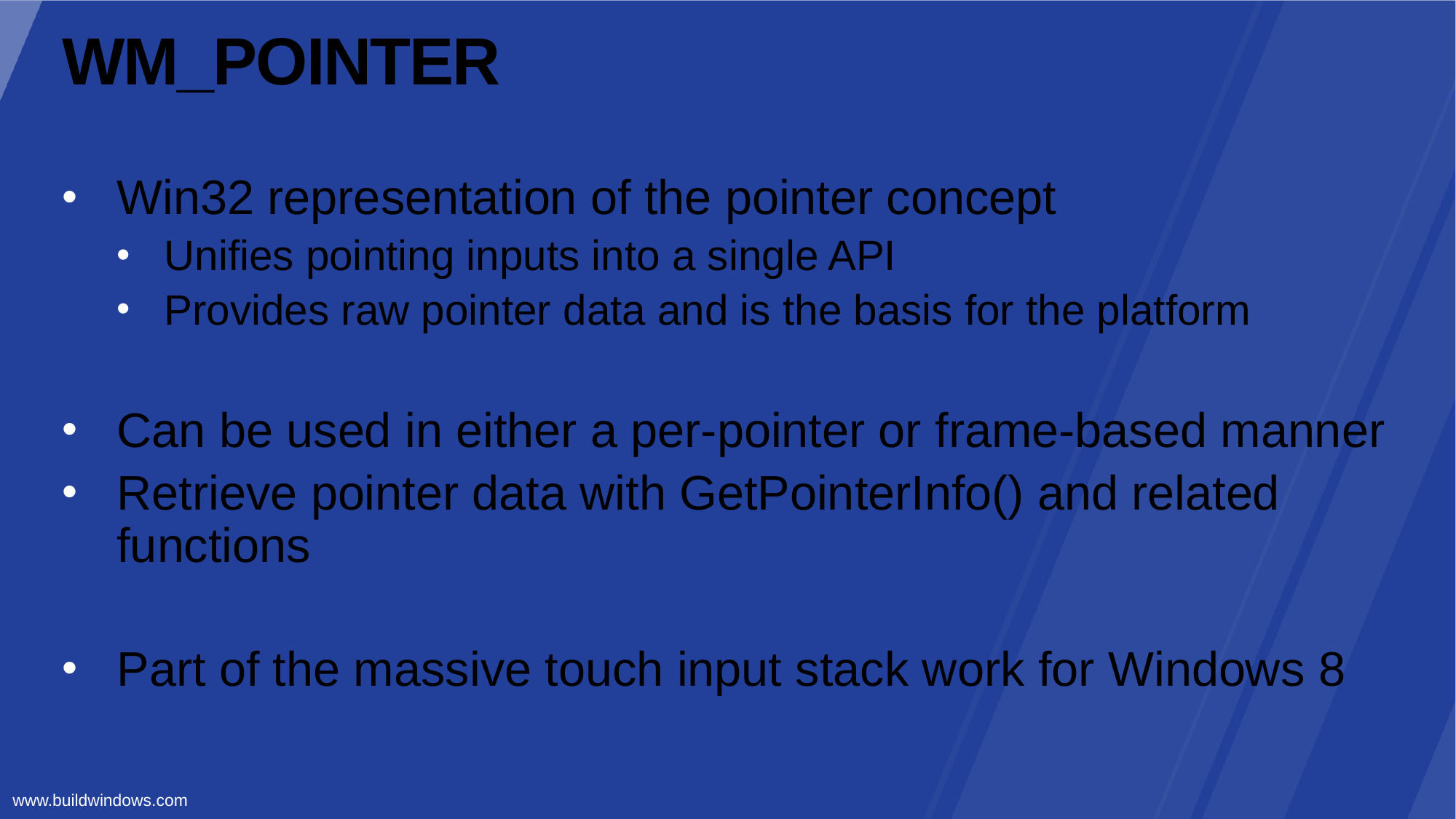

# WM_POINTER
Win32 representation of the pointer concept
Unifies pointing inputs into a single API
Provides raw pointer data and is the basis for the platform

Can be used in either a per-pointer or frame-based manner
Retrieve pointer data with GetPointerInfo() and related functions

Part of the massive touch input stack work for Windows 8